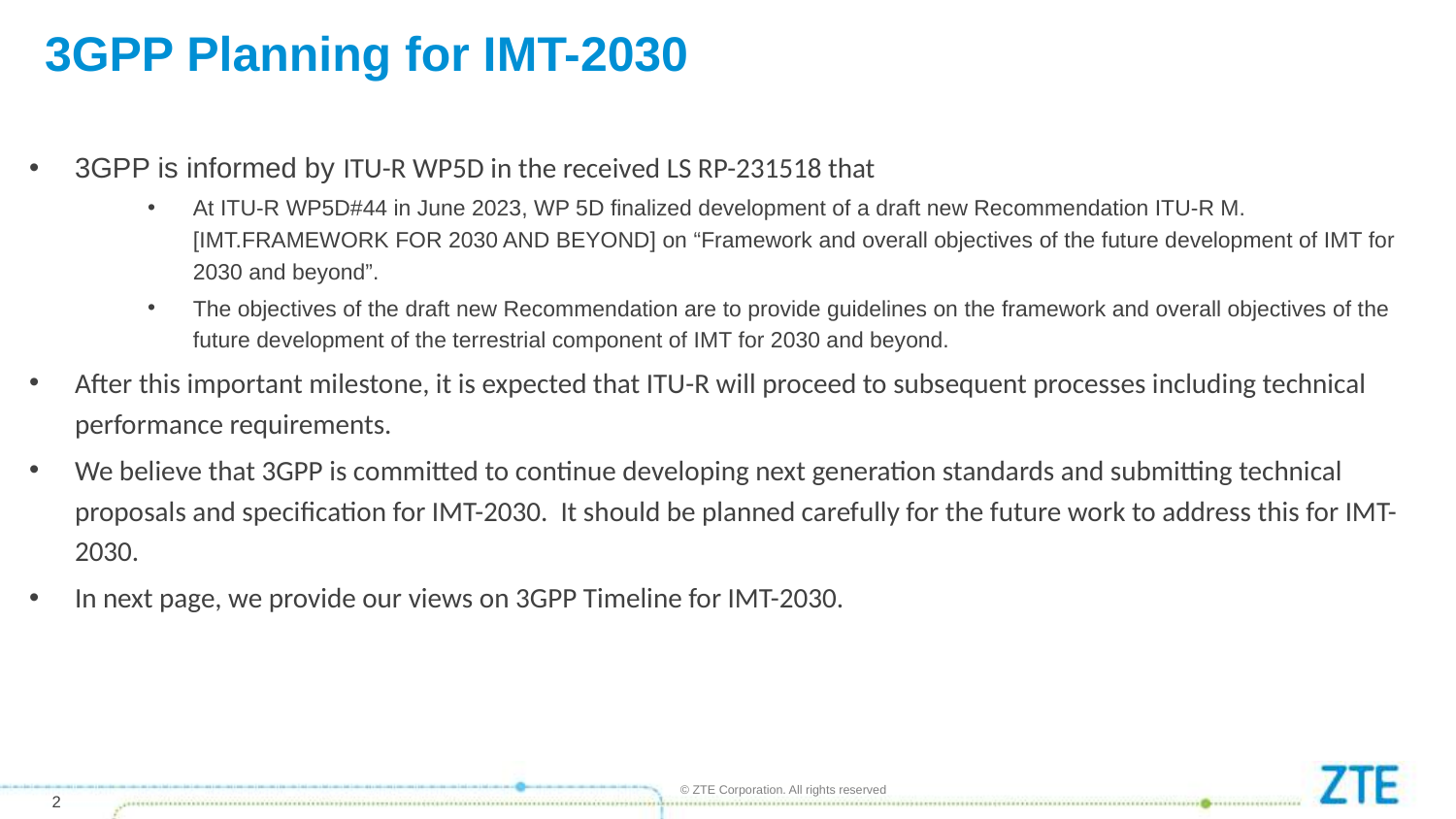

# 3GPP Planning for IMT-2030
3GPP is informed by ITU-R WP5D in the received LS RP-231518 that
At ITU-R WP5D#44 in June 2023, WP 5D finalized development of a draft new Recommendation ITU-R M.[IMT.FRAMEWORK FOR 2030 AND BEYOND] on “Framework and overall objectives of the future development of IMT for 2030 and beyond”.
The objectives of the draft new Recommendation are to provide guidelines on the framework and overall objectives of the future development of the terrestrial component of IMT for 2030 and beyond.
After this important milestone, it is expected that ITU-R will proceed to subsequent processes including technical performance requirements.
We believe that 3GPP is committed to continue developing next generation standards and submitting technical proposals and specification for IMT-2030.  It should be planned carefully for the future work to address this for IMT-2030.
In next page, we provide our views on 3GPP Timeline for IMT-2030.